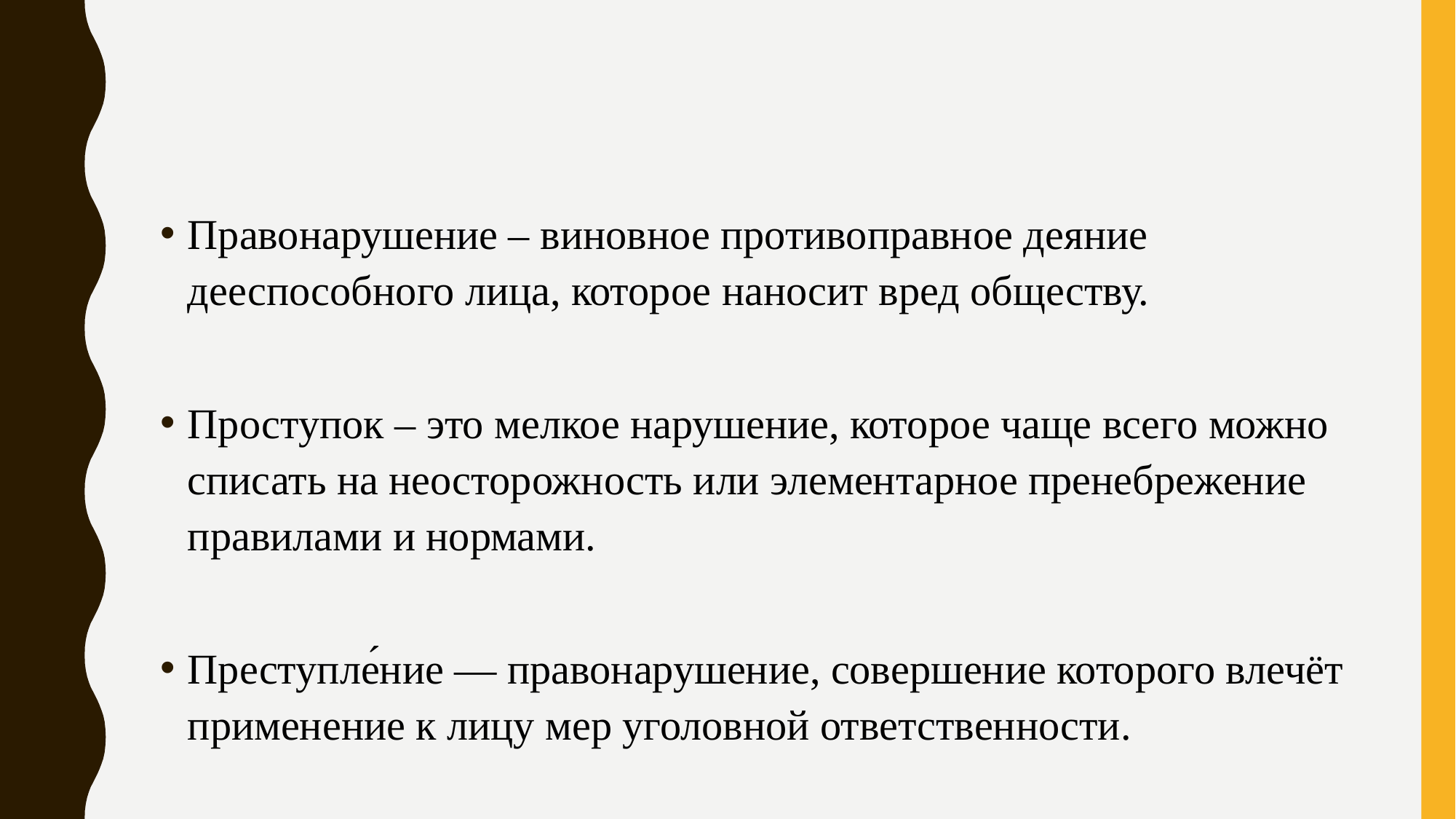

#
Правонарушение – виновное противоправное деяние дееспособного лица, которое наносит вред обществу.

Проступок – это мелкое нарушение, которое чаще всего можно списать на неосторожность или элементарное пренебрежение правилами и нормами.

Преступле́ние — правонарушение, совершение которого влечёт применение к лицу мер уголовной ответственности.